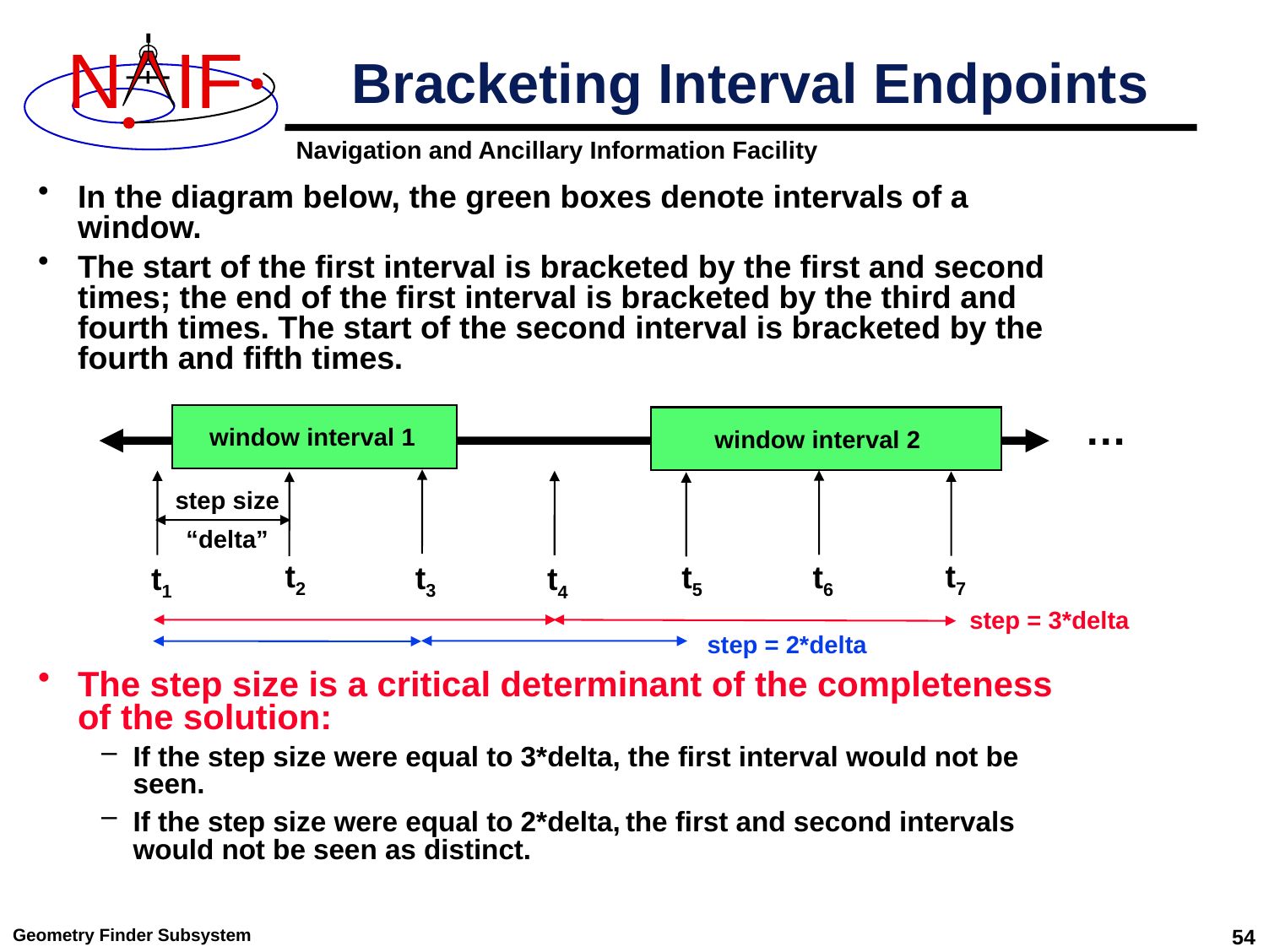

# Bracketing Interval Endpoints
In the diagram below, the green boxes denote intervals of a window.
The start of the first interval is bracketed by the first and second times; the end of the first interval is bracketed by the third and fourth times. The start of the second interval is bracketed by the fourth and fifth times.

The step size is a critical determinant of the completeness of the solution:
If the step size were equal to 3*delta, the first interval would not be seen.
If the step size were equal to 2*delta, the first and second intervals would not be seen as distinct.

…

window interval 1
window interval 2

step size
“delta”

t7
t2
t6
t5
t3
t1
t4
step = 3*delta

step = 2*delta

Geometry Finder Subsystem
54